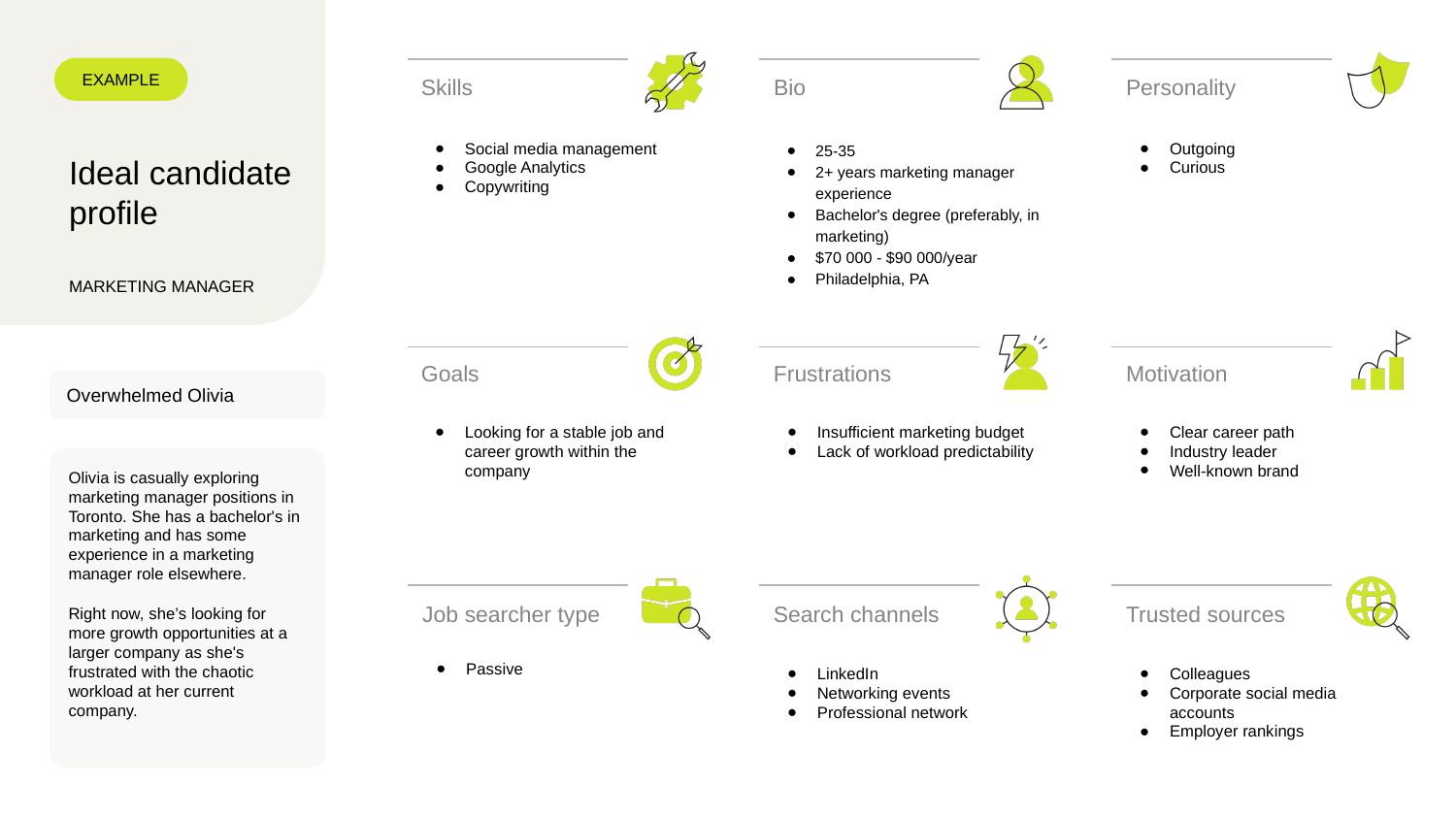

Social media management
Google Analytics
Copywriting
25-35
2+ years marketing manager experience
Bachelor's degree (preferably, in marketing)
$70 000 - $90 000/year
Philadelphia, PA
Outgoing
Curious
MARKETING MANAGER
Overwhelmed Olivia
Looking for a stable job and career growth within the company
Insufficient marketing budget
Lack of workload predictability
Clear career path
Industry leader
Well-known brand
Olivia is casually exploring marketing manager positions in Toronto. She has a bachelor's in marketing and has some experience in a marketing manager role elsewhere.
Right now, she’s looking for more growth opportunities at a larger company as she's frustrated with the chaotic workload at her current company.
Passive
LinkedIn
Networking events
Professional network
Colleagues
Corporate social media accounts
Employer rankings